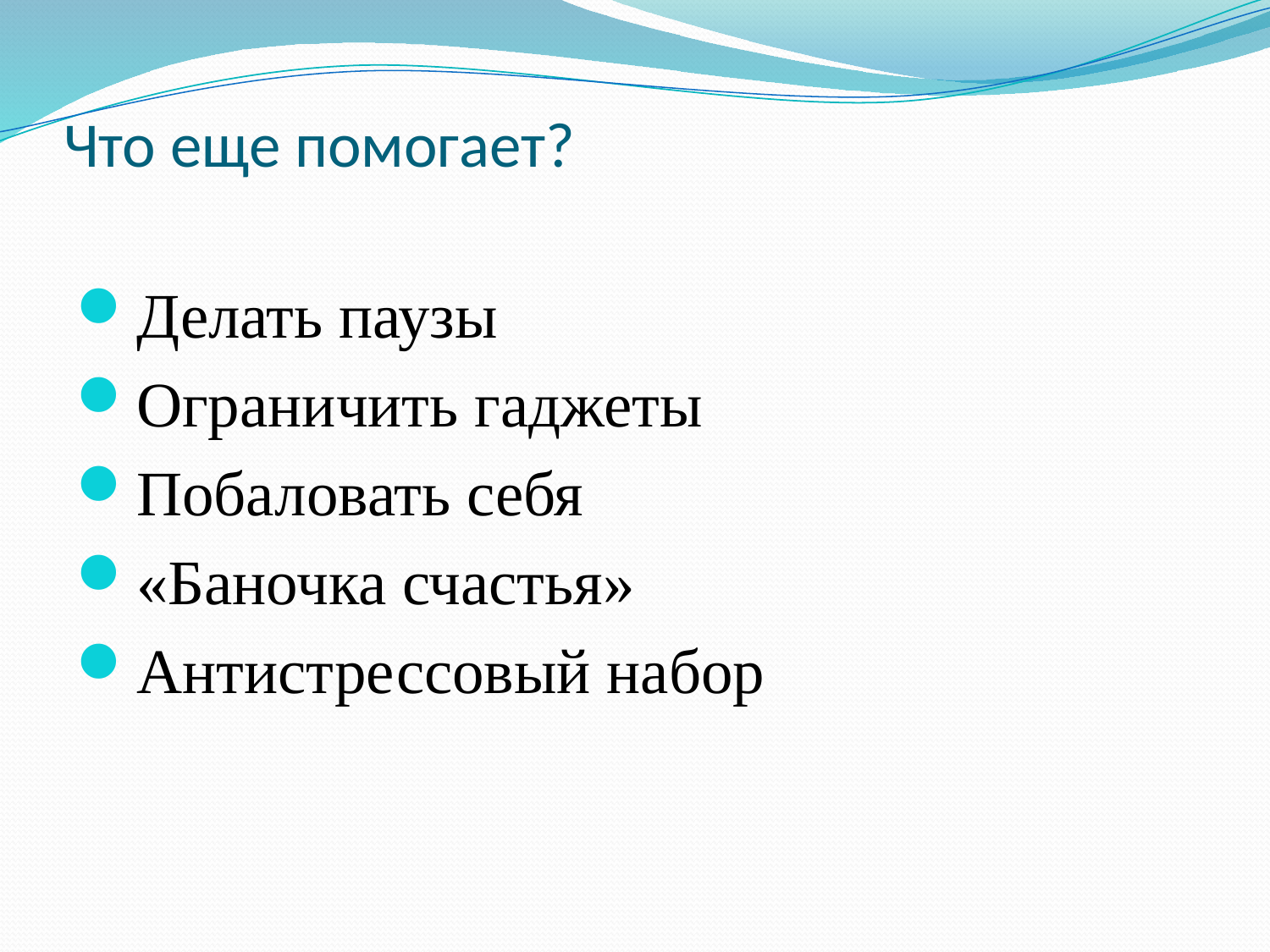

# Что еще помогает?
Делать паузы
Ограничить гаджеты
Побаловать себя
«Баночка счастья»
Антистрессовый набор